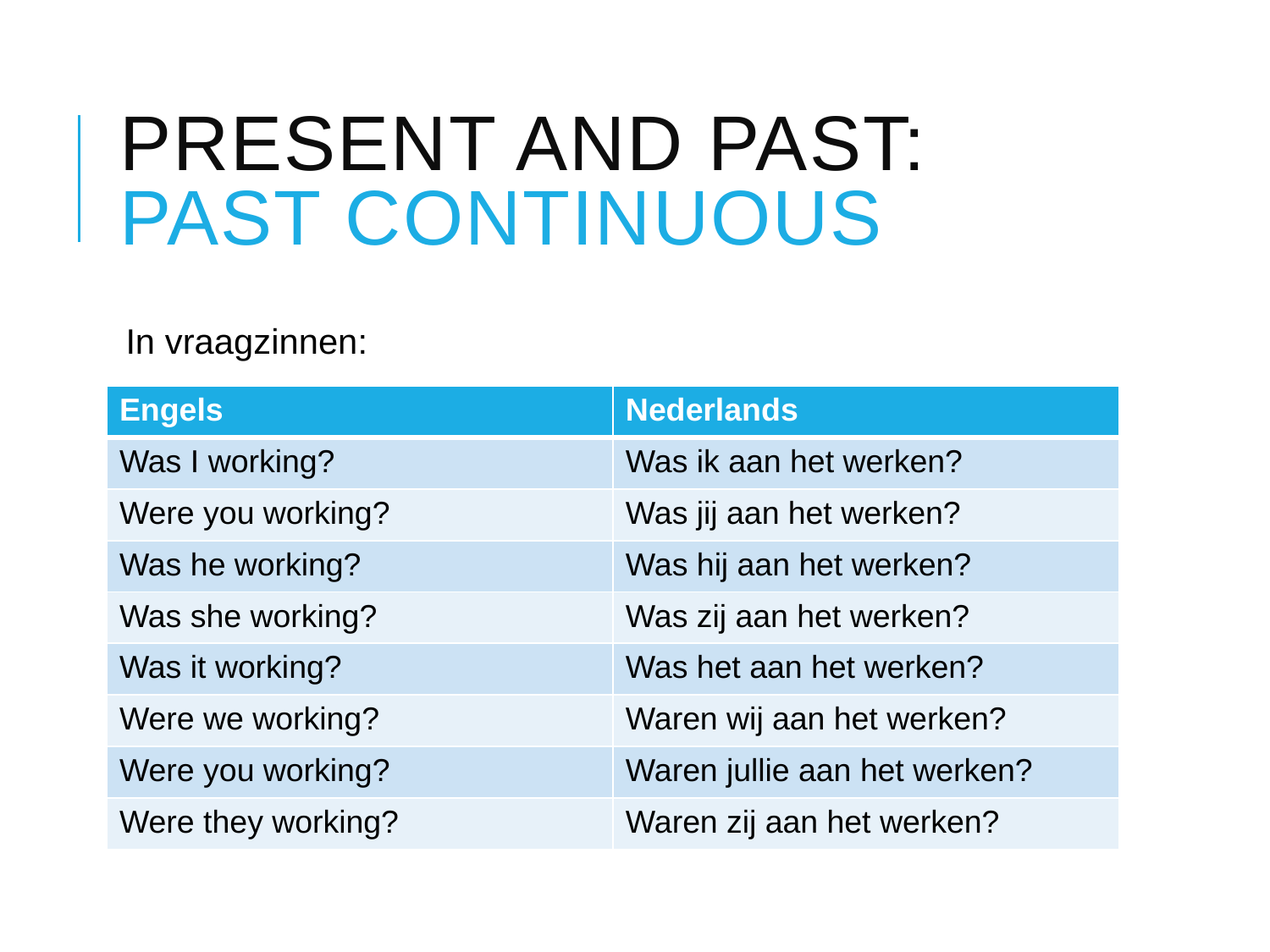

# Present and past: Past Continuous
In vraagzinnen:
| Engels | Nederlands |
| --- | --- |
| Was I working? | Was ik aan het werken? |
| Were you working? | Was jij aan het werken? |
| Was he working? | Was hij aan het werken? |
| Was she working? | Was zij aan het werken? |
| Was it working? | Was het aan het werken? |
| Were we working? | Waren wij aan het werken? |
| Were you working? | Waren jullie aan het werken? |
| Were they working? | Waren zij aan het werken? |